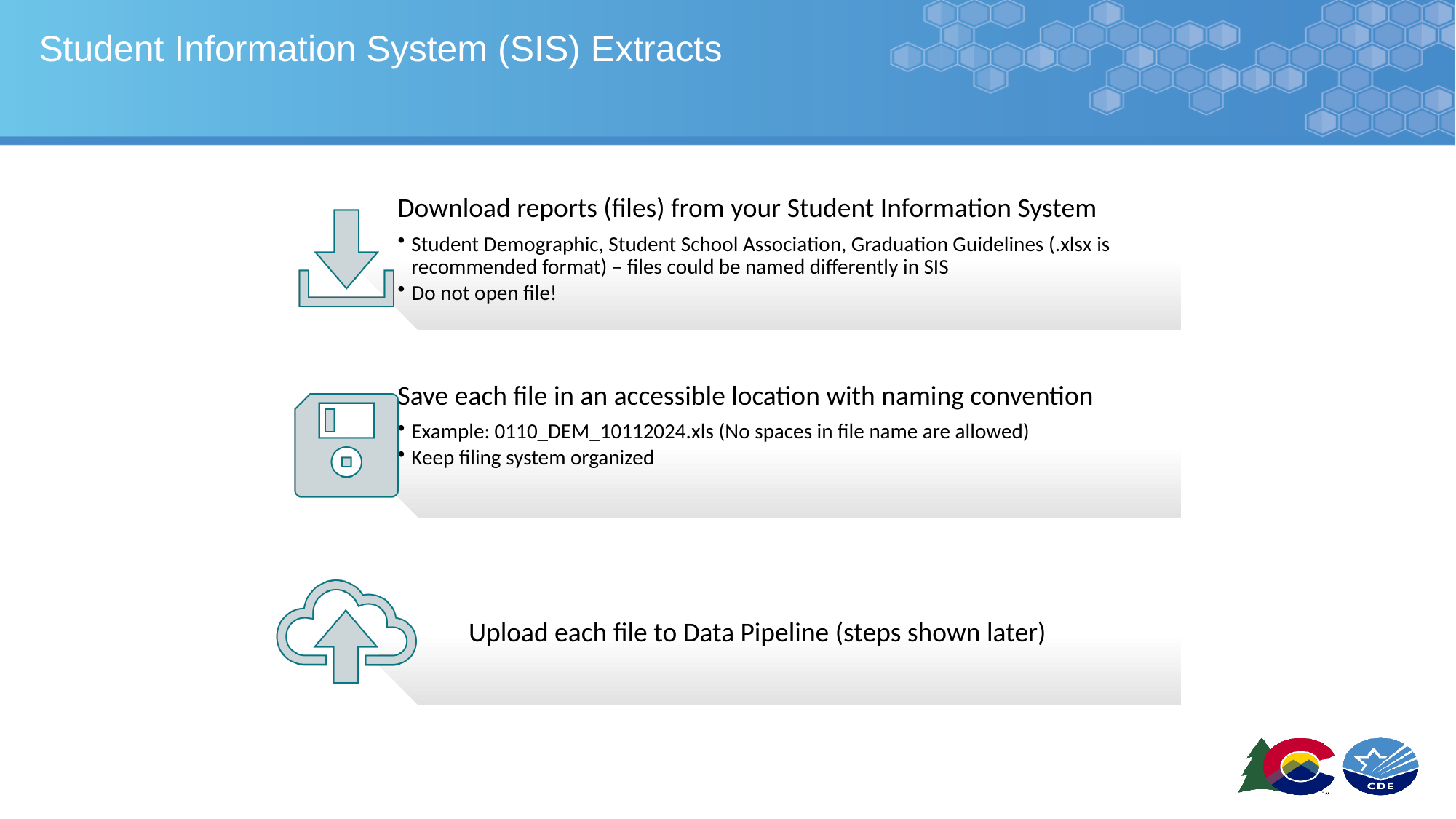

# Student Information System (SIS) Extracts
Download reports (files) from your Student Information System
Student Demographic, Student School Association, Graduation Guidelines (.xlsx is recommended format) – files could be named differently in SIS
Do not open file!
Save each file in an accessible location with naming convention
Example: 0110_DEM_10112024.xls (No spaces in file name are allowed)
Keep filing system organized
Upload each file to Data Pipeline (steps shown later)